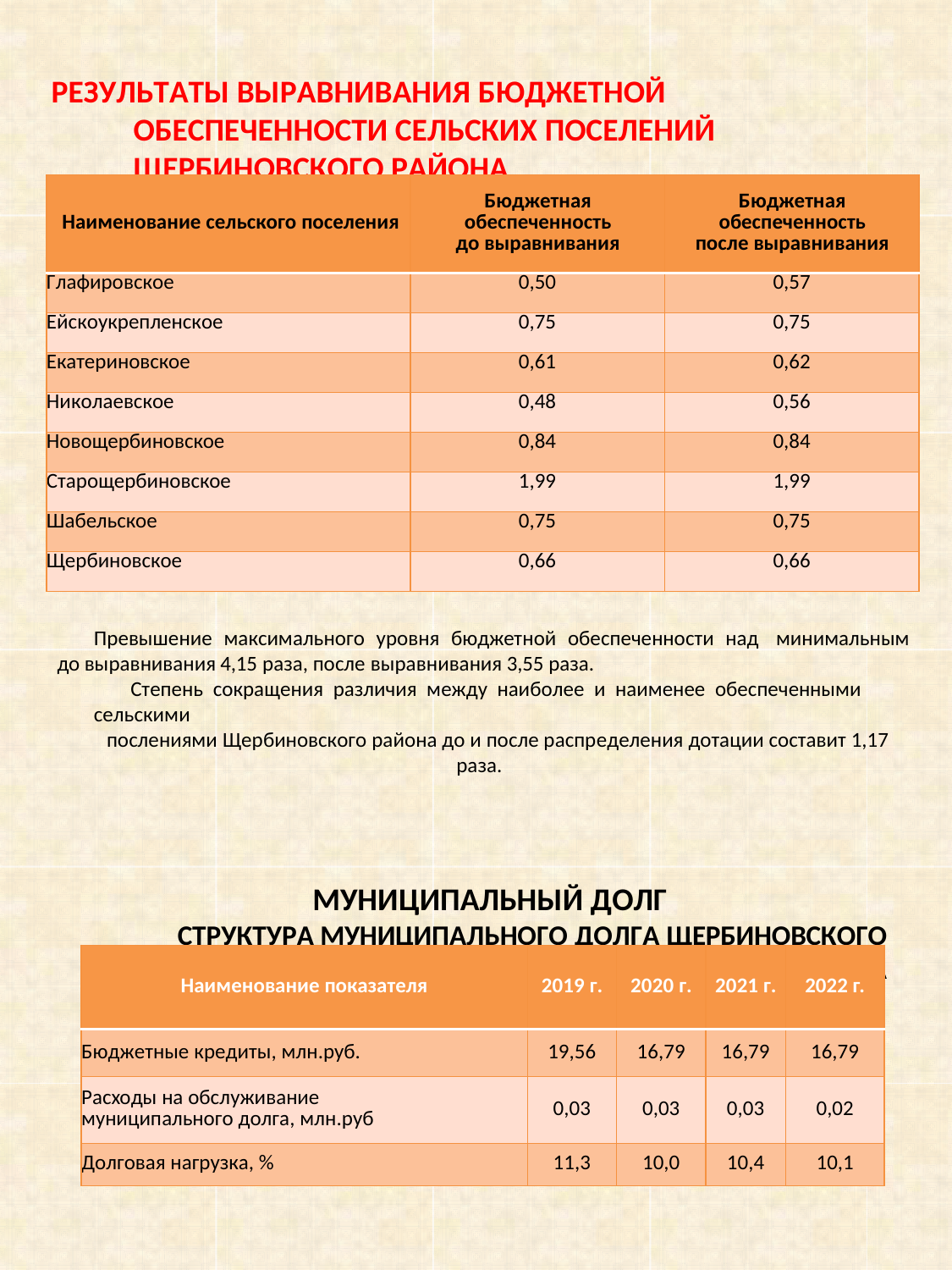

РЕЗУЛЬТАТЫ ВЫРАВНИВАНИЯ БЮДЖЕТНОЙ ОБЕСПЕЧЕННОСТИ СЕЛЬСКИХ ПОСЕЛЕНИЙ ЩЕРБИНОВСКОГО РАЙОНА
| Наименование сельского поселения | Бюджетная обеспеченность до выравнивания | Бюджетная обеспеченность после выравнивания |
| --- | --- | --- |
| Глафировское | 0,50 | 0,57 |
| Ейскоукрепленское | 0,75 | 0,75 |
| Екатериновское | 0,61 | 0,62 |
| Николаевское | 0,48 | 0,56 |
| Новощербиновское | 0,84 | 0,84 |
| Старощербиновское | 1,99 | 1,99 |
| Шабельское | 0,75 | 0,75 |
| Щербиновское | 0,66 | 0,66 |
Превышение  максимального  уровня  бюджетной  обеспеченности  над   минимальным  до выравнивания 4,15 раза, после выравнивания 3,55 раза.
Степень  сокращения  различия  между  наиболее  и  наименее  обеспеченными  сельскими
послениями Щербиновского района до и после распределения дотации составит 1,17 раза.

МУНИЦИПАЛЬНЫЙ ДОЛГ
СТРУКТУРА МУНИЦИПАЛЬНОГО ДОЛГА ЩЕРБИНОВСКОГО РАЙОНА
| Наименование показателя | 2019 г. | 2020 г. | 2021 г. | 2022 г. |
| --- | --- | --- | --- | --- |
| Бюджетные кредиты, млн.руб. | 19,56 | 16,79 | 16,79 | 16,79 |
| Расходы на обслуживание муниципального долга, млн.руб | 0,03 | 0,03 | 0,03 | 0,02 |
| Долговая нагрузка, % | 11,3 | 10,0 | 10,4 | 10,1 |